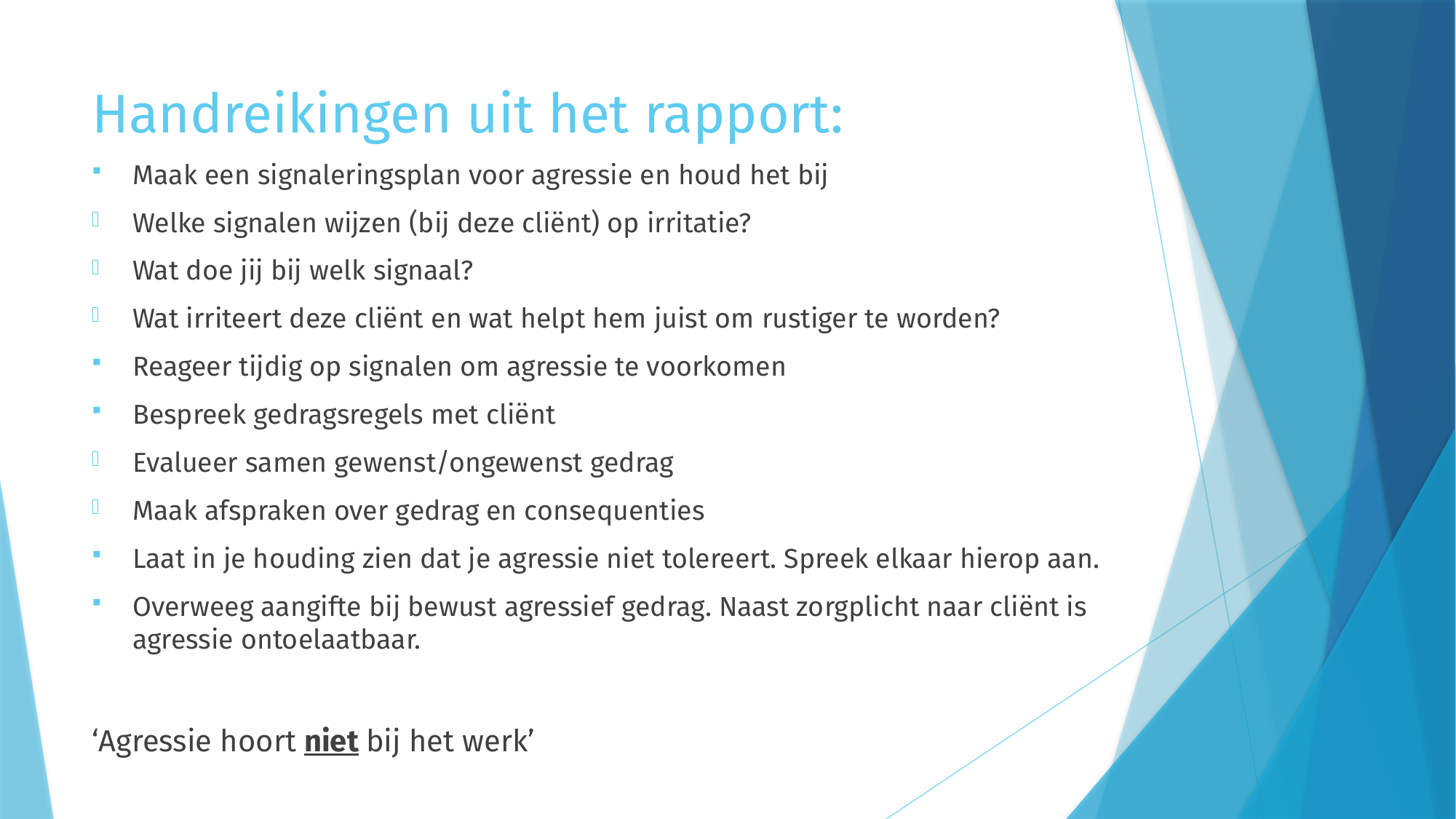

# Handreikingen uit het rapport:
Maak een signaleringsplan voor agressie en houd het bij
Welke signalen wijzen (bij deze cliënt) op irritatie?
Wat doe jij bij welk signaal?
Wat irriteert deze cliënt en wat helpt hem juist om rustiger te worden?
Reageer tijdig op signalen om agressie te voorkomen
Bespreek gedragsregels met cliënt
Evalueer samen gewenst/ongewenst gedrag
Maak afspraken over gedrag en consequenties
Laat in je houding zien dat je agressie niet tolereert. Spreek elkaar hierop aan.
Overweeg aangifte bij bewust agressief gedrag. Naast zorgplicht naar cliënt is agressie ontoelaatbaar.

‘Agressie hoort niet bij het werk’